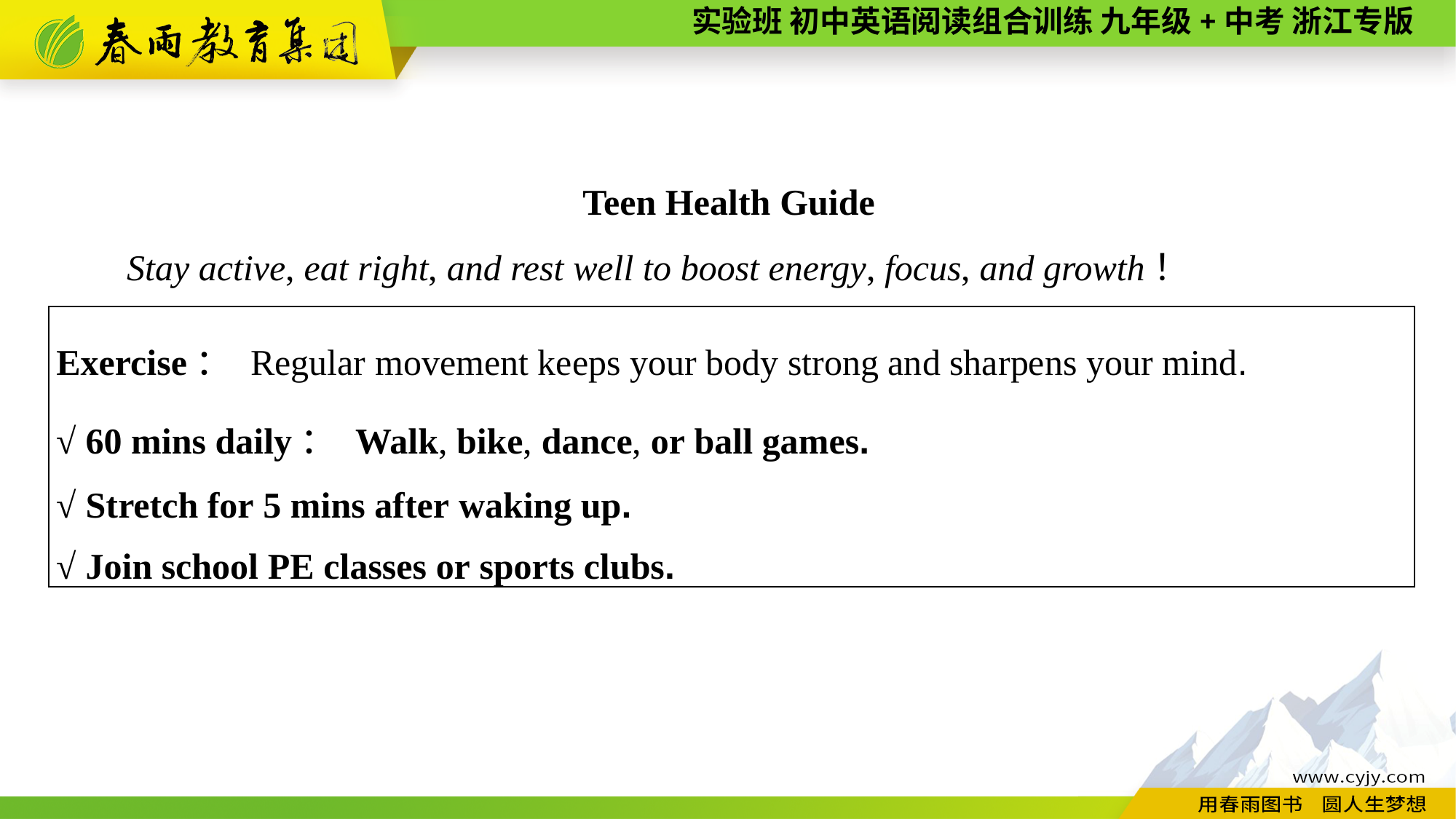

Teen Health Guide
Stay active, eat right, and rest well to boost energy, focus, and growth！
| Exercise： Regular movement keeps your body strong and sharpens your mind. √ 60 mins daily： Walk, bike, dance, or ball games. √ Stretch for 5 mins after waking up. √ Join school PE classes or sports clubs. |
| --- |